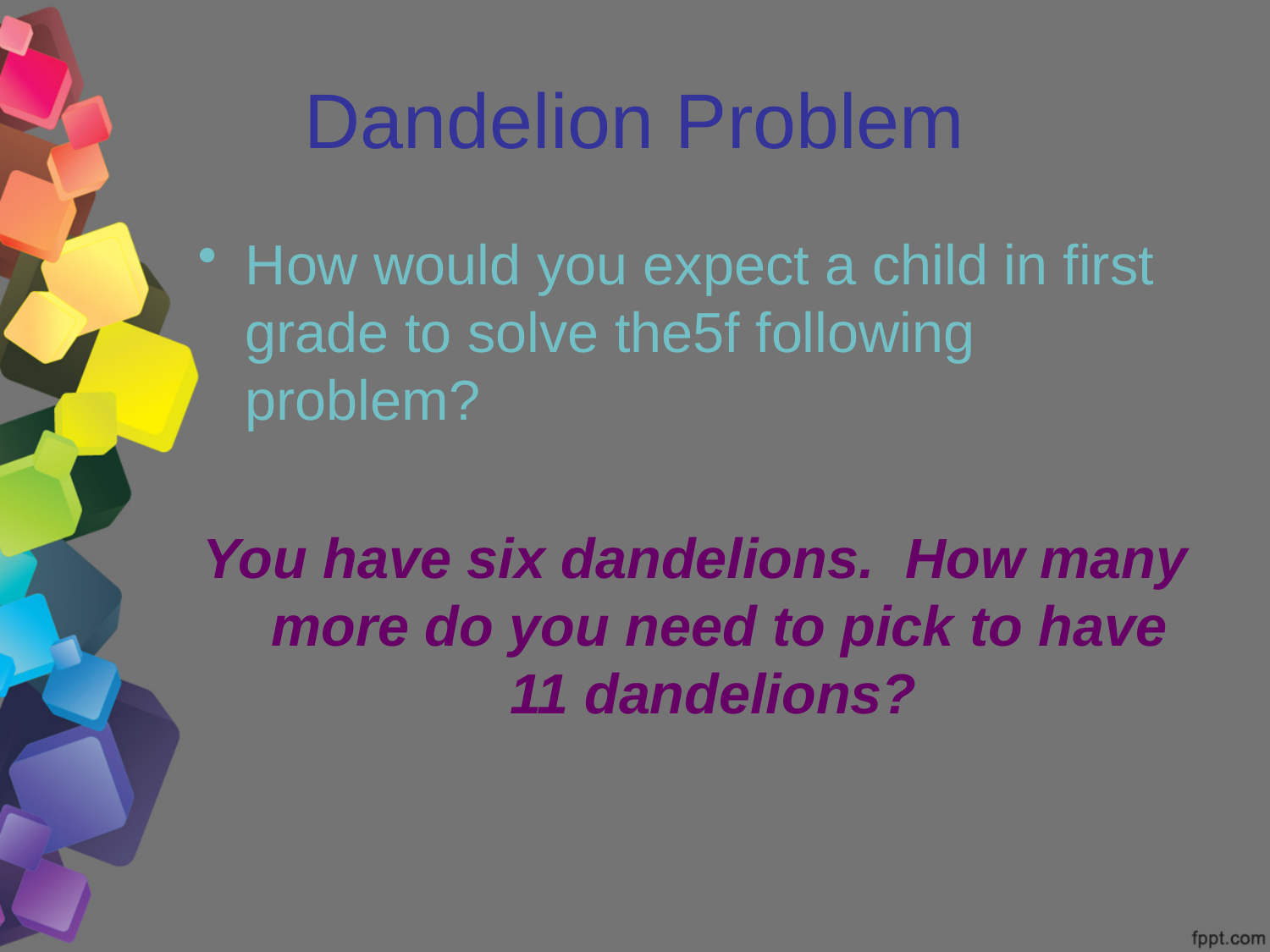

# Dandelion Problem
How would you expect a child in first grade to solve the5f following problem?

You have six dandelions.  How many more do you need to pick to have 11 dandelions?